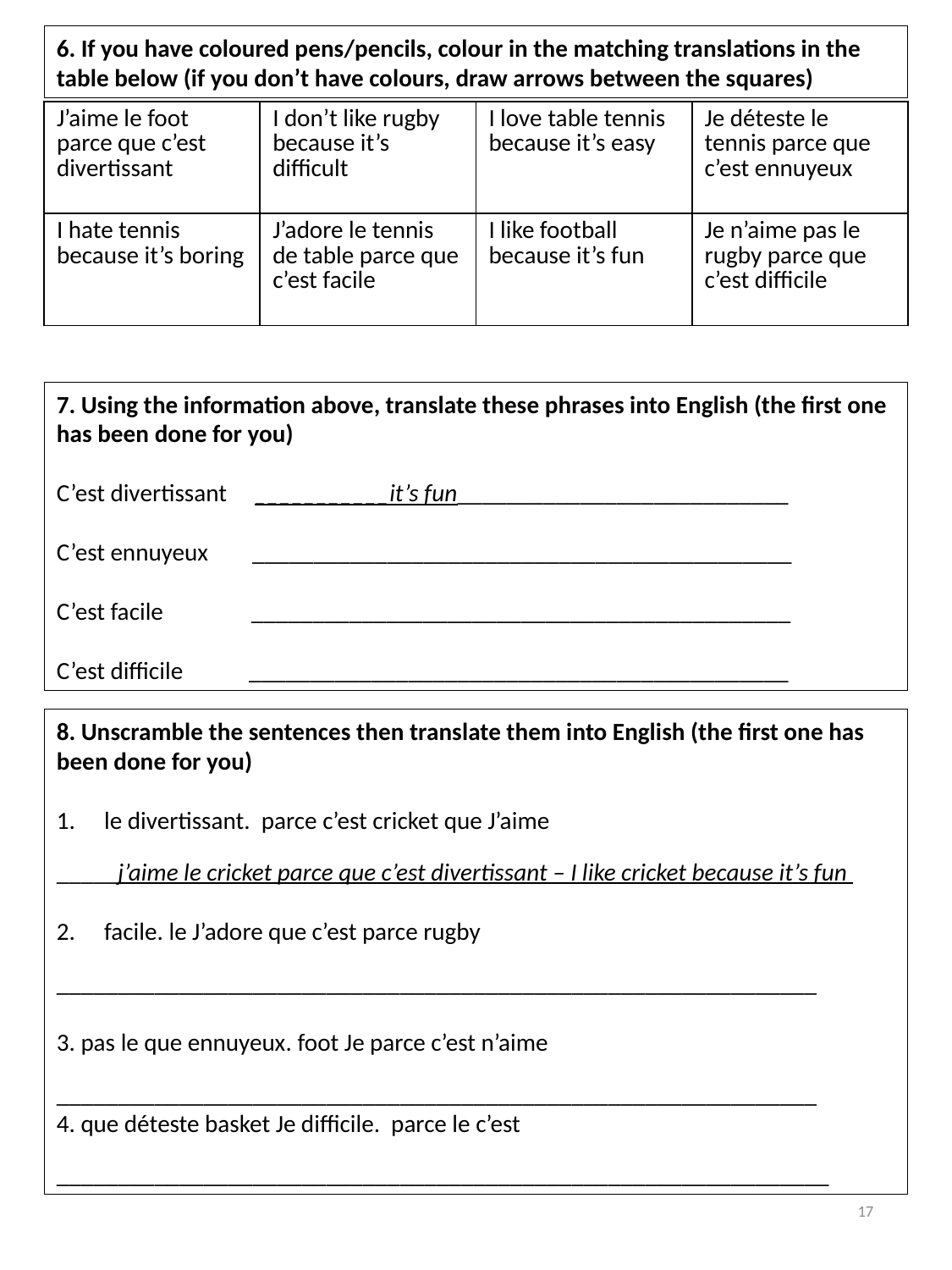

6. If you have coloured pens/pencils, colour in the matching translations in the table below (if you don’t have colours, draw arrows between the squares)
| J’aime le foot parce que c’est divertissant | I don’t like rugby because it’s difficult | I love table tennis because it’s easy | Je déteste le tennis parce que c’est ennuyeux |
| --- | --- | --- | --- |
| I hate tennis because it’s boring | J’adore le tennis de table parce que c’est facile | I like football because it’s fun | Je n’aime pas le rugby parce que c’est difficile |
7. Using the information above, translate these phrases into English (the first one has been done for you)

C’est divertissant     ___________it’s fun___________________________

C’est ennuyeux        ____________________________________________

C’est facile                ____________________________________________

C’est difficile            ____________________________________________
8. Unscramble the sentences then translate them into English (the first one has been done for you)

le divertissant.  parce c’est cricket que J’aime

_____j’aime le cricket parce que c’est divertissant – I like cricket because it’s fun

facile. le J’adore que c’est parce rugby

______________________________________________________________

3. pas le que ennuyeux. foot Je parce c’est n’aime

______________________________________________________________
4. que déteste basket Je difficile.  parce le c’est

_______________________________________________________________
17